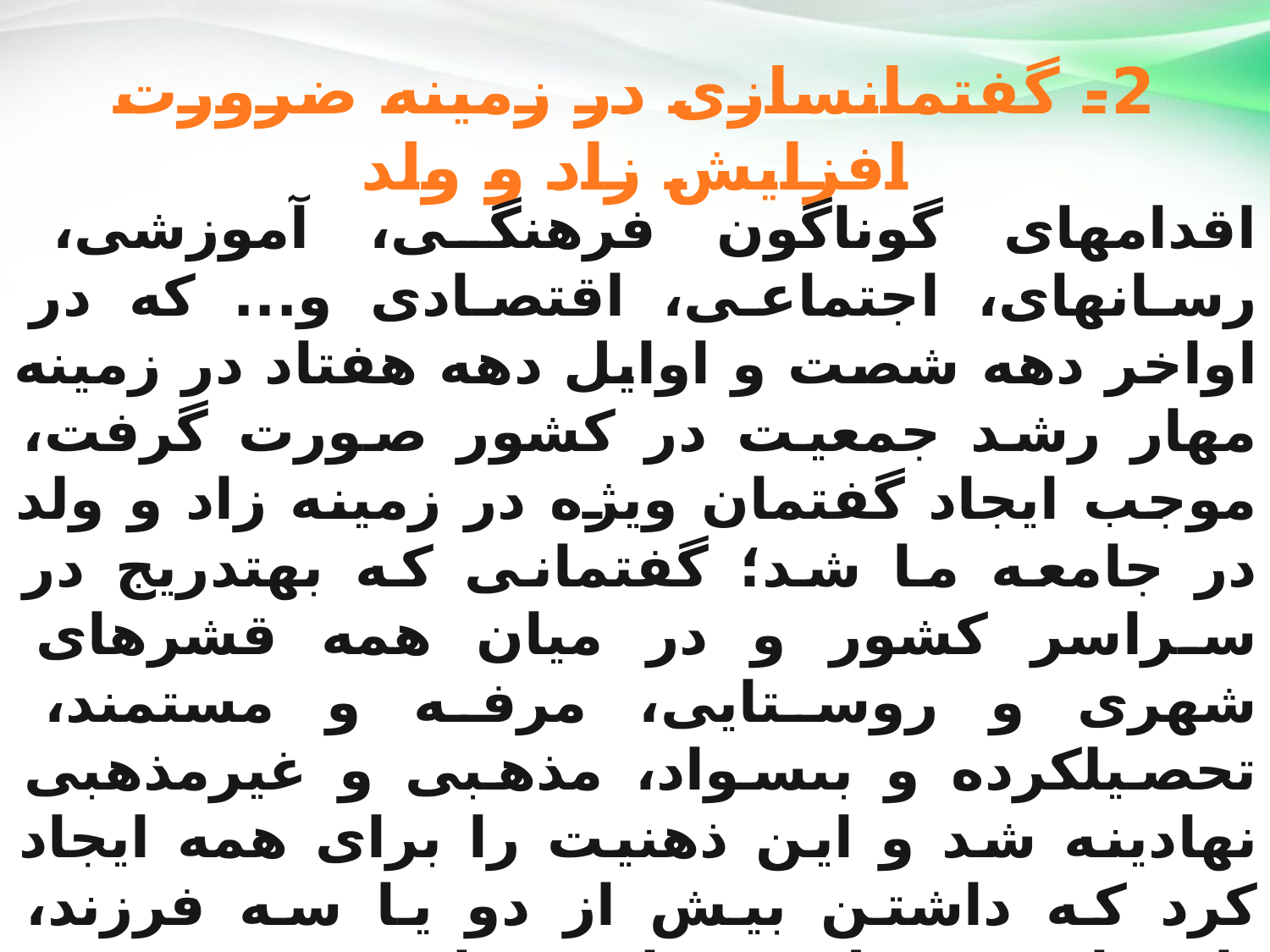

2- گفتمان‏سازى در زمينه ضرورت افزايش زاد و ولد
اقدام‏هاى گوناگون فرهنگى، آموزشى، رسانه‏اى، اجتماعى، اقتصادى و... كه در اواخر دهه شصت و اوایل دهه هفتاد در زمينه مهار رشد جمعيت در كشور صورت گرفت، موجب ايجاد گفتمان ويژه در زمينه زاد و ولد در جامعه ما شد؛ گفتمانی كه به‏تدريج در سراسر كشور و در ميان همه قشرهاى شهرى و روستايى، مرفه و مستمند، تحصيل‏كرده و بى‏سواد، مذهبى و غيرمذهبى نهادينه شد و اين ذهنيت را براى همه ايجاد كرد كه داشتن بيش از دو يا سه فرزند، ناهنجار و خلاف چارچوب‏هاى پذيرفته‏شده اجتماعى است. ازاين‏رو، مى‏توان گفت: نخستين گام در اصلاح سياست‏هاى جمعيتى كشور، تغيير گفتمان حاكم و ايجاد گفتمانى جديد بر مبناى ضرورت افزايش زاد و ولد است.